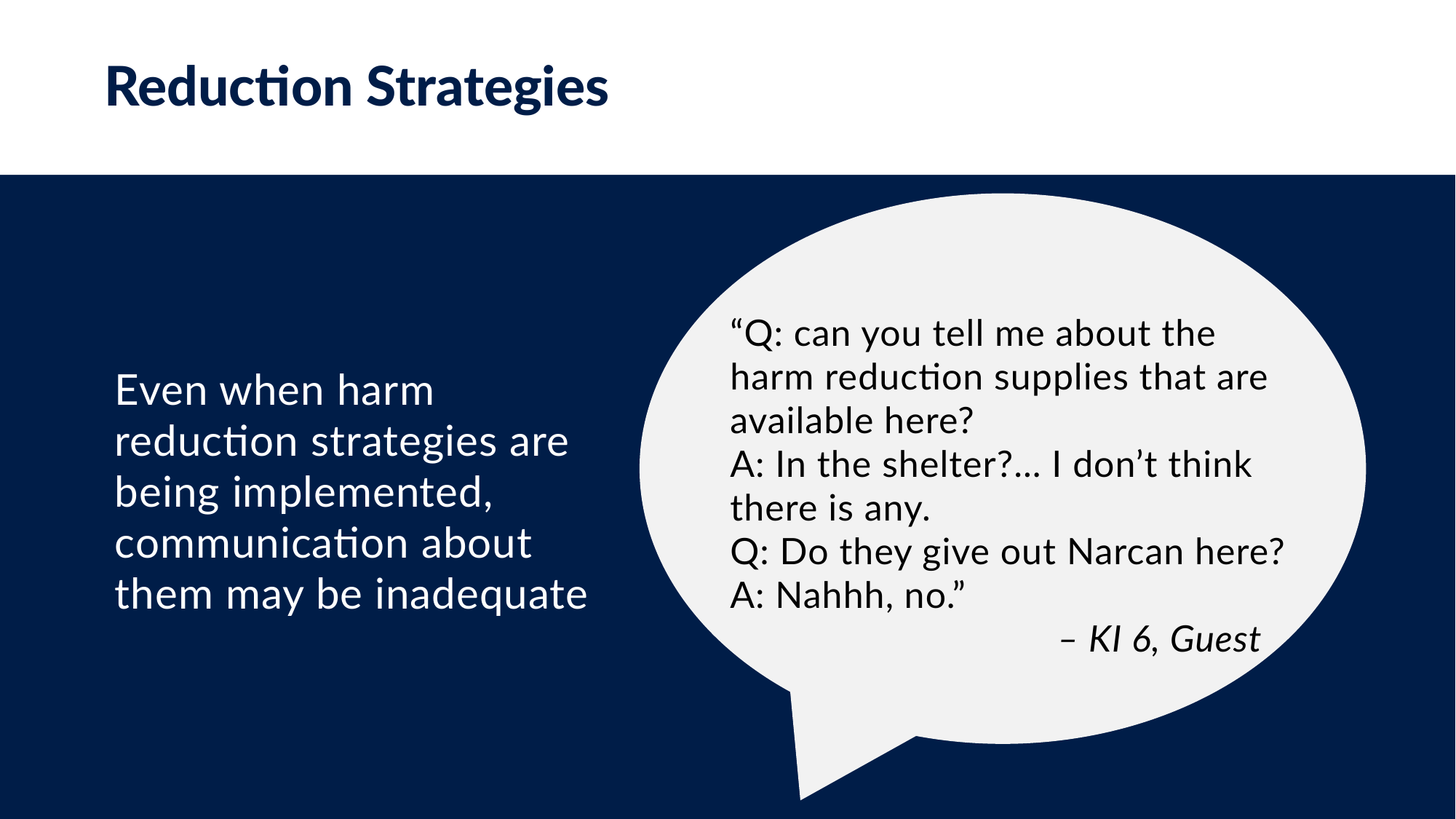

Reduction Strategies

“Q: can you tell me about the
harm reduction supplies that are available here?
A: In the shelter?... I don’t think there is any.
Q: Do they give out Narcan here?
A: Nahhh, no.”
			– KI 6, Guest
Even when harm reduction strategies are being implemented, communication about them may be inadequate